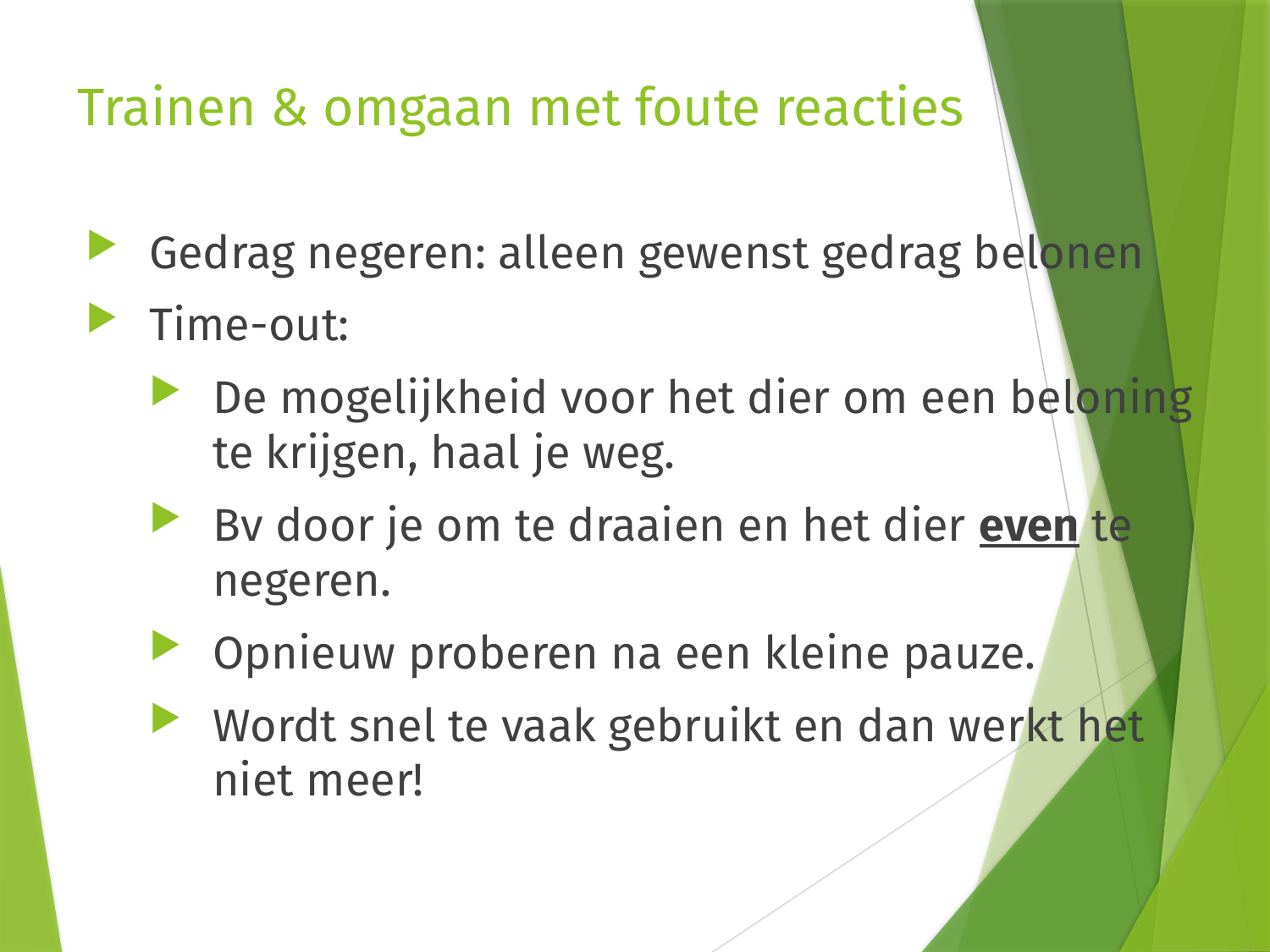

# Trainen & omgaan met foute reacties
Gedrag negeren: alleen gewenst gedrag belonen
Time-out:
De mogelijkheid voor het dier om een beloning te krijgen, haal je weg.
Bv door je om te draaien en het dier even te negeren.
Opnieuw proberen na een kleine pauze.
Wordt snel te vaak gebruikt en dan werkt het niet meer!